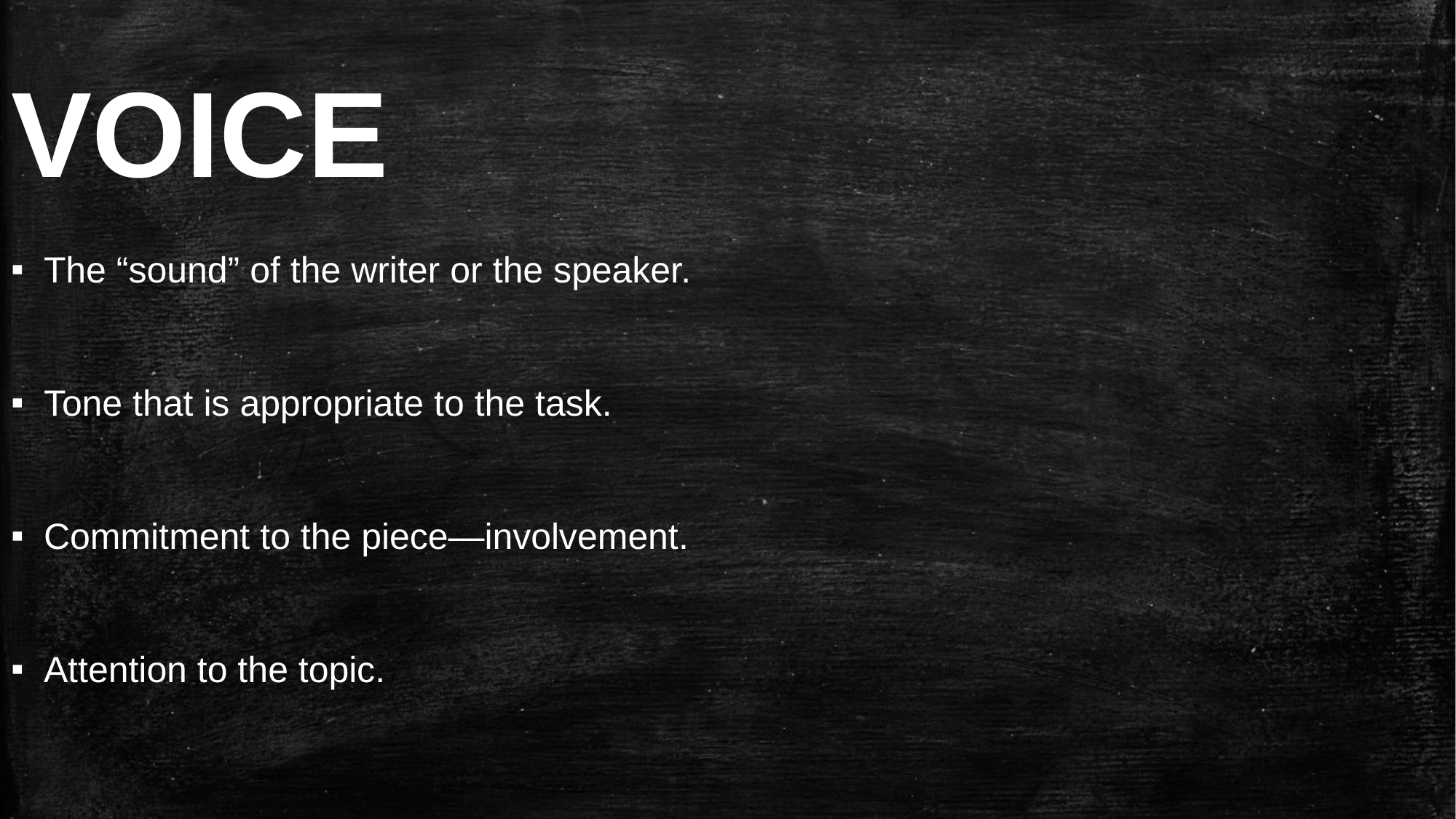

VOICE
The “sound” of the writer or the speaker.

Tone that is appropriate to the task.

Commitment to the piece—involvement.

Attention to the topic.